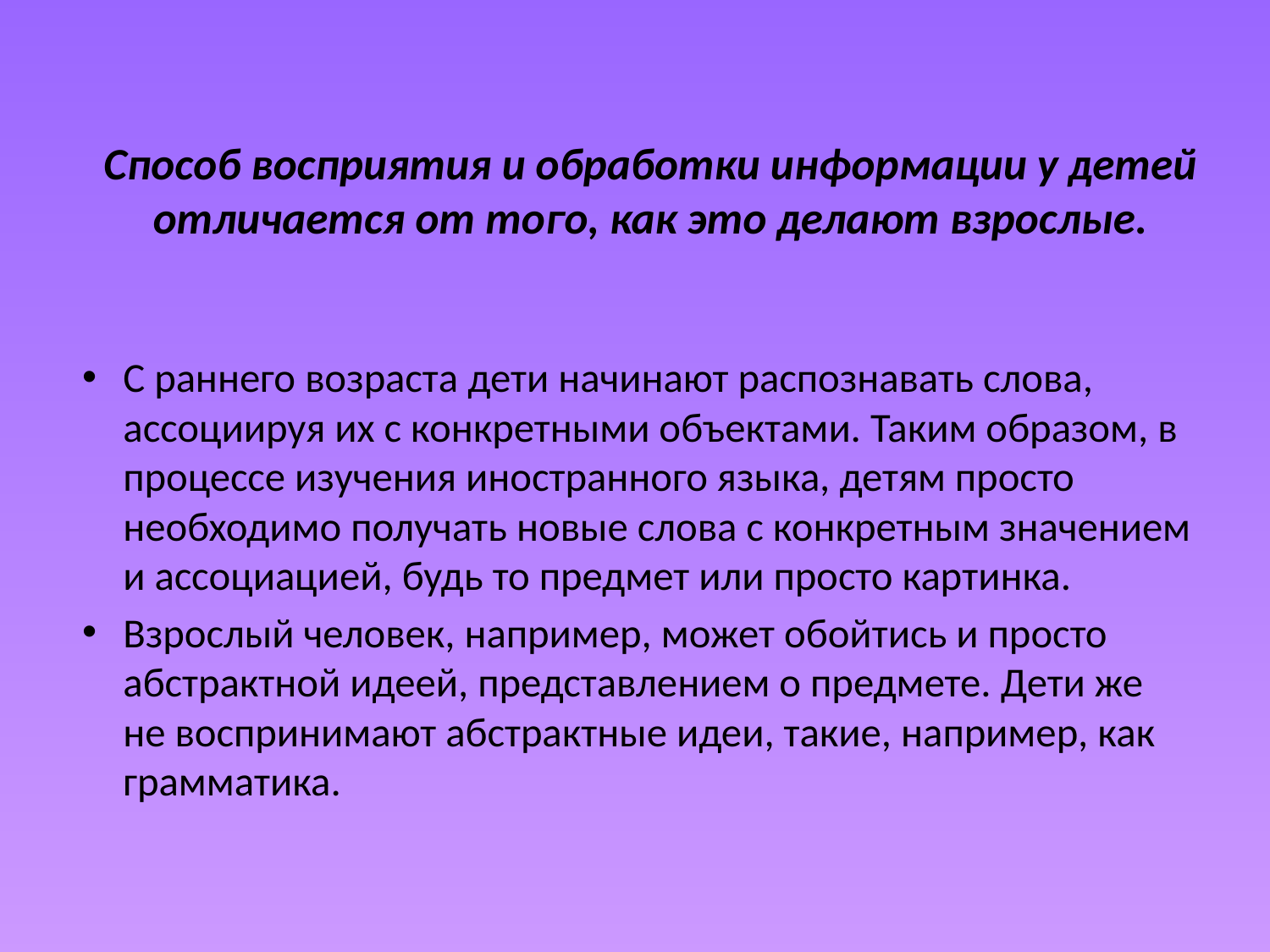

# Способ восприятия и обработки информации у детей отличается от того, как это делают взрослые.

С раннего возраста дети начинают распознавать слова, ассоциируя их с конкретными объектами. Таким образом, в процессе изучения иностранного языка, детям просто необходимо получать новые слова с конкретным значением и ассоциацией, будь то предмет или просто картинка.
Взрослый человек, например, может обойтись и просто абстрактной идеей, представлением о предмете. Дети же не воспринимают абстрактные идеи, такие, например, как грамматика.